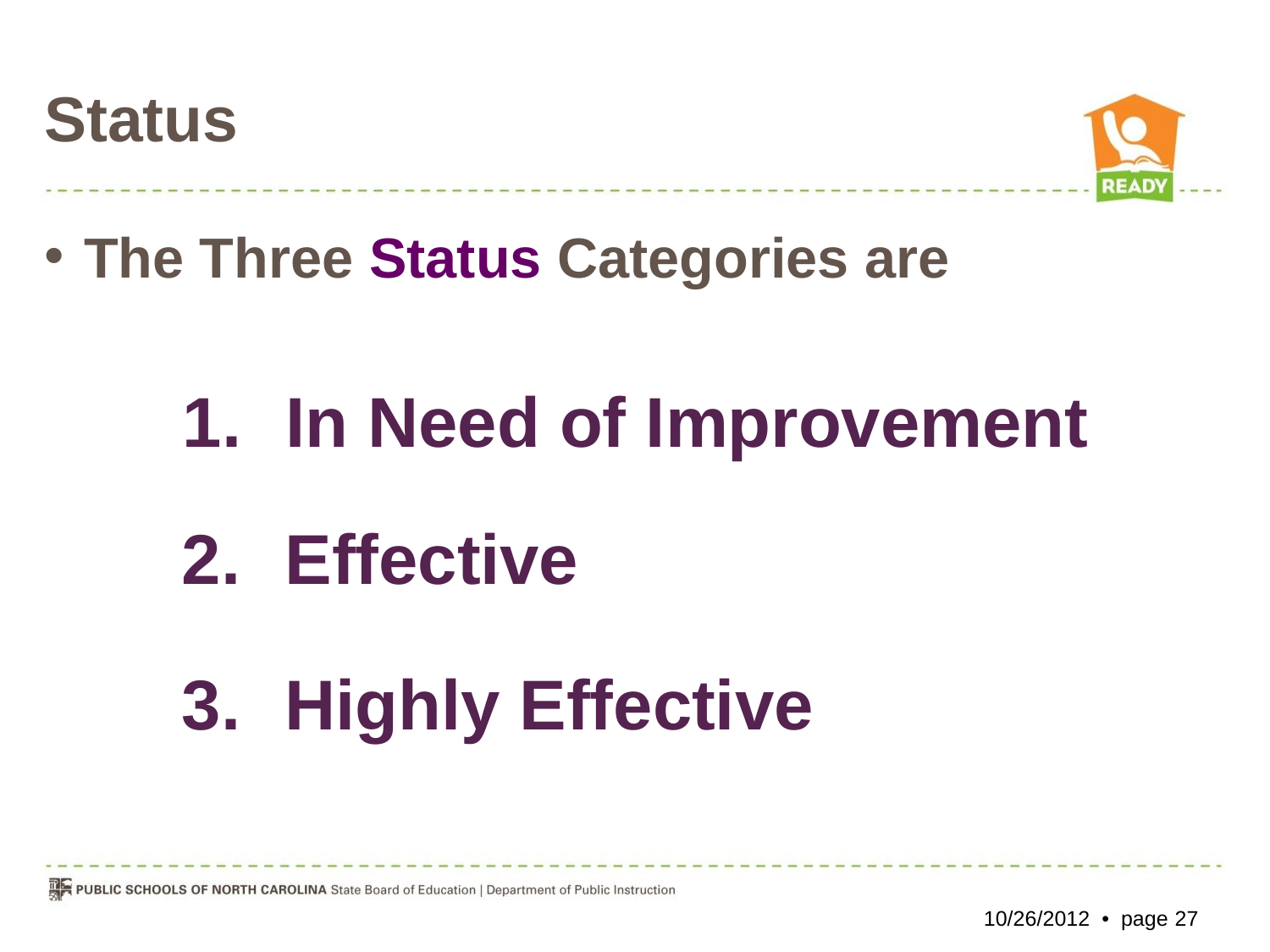

Status
The Three Status Categories are
In Need of Improvement
Effective
Highly Effective
10/26/2012  •  page 27